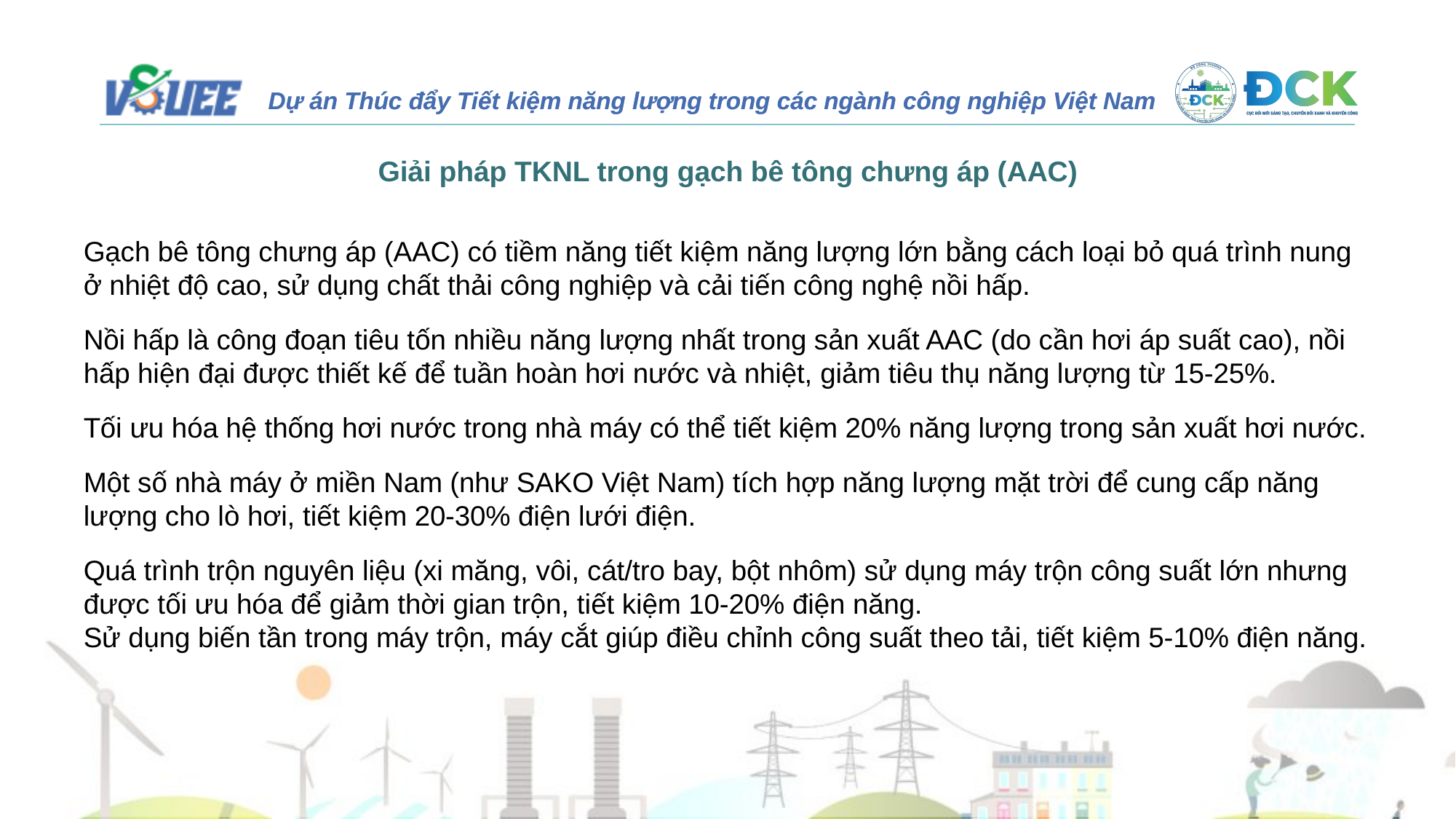

Giải pháp TKNL trong gạch bê tông chưng áp (AAC)
Gạch bê tông chưng áp (AAC) có tiềm năng tiết kiệm năng lượng lớn bằng cách loại bỏ quá trình nung ở nhiệt độ cao, sử dụng chất thải công nghiệp và cải tiến công nghệ nồi hấp.
Nồi hấp là công đoạn tiêu tốn nhiều năng lượng nhất trong sản xuất AAC (do cần hơi áp suất cao), nồi hấp hiện đại được thiết kế để tuần hoàn hơi nước và nhiệt, giảm tiêu thụ năng lượng từ 15-25%.
Tối ưu hóa hệ thống hơi nước trong nhà máy có thể tiết kiệm 20% năng lượng trong sản xuất hơi nước.
Một số nhà máy ở miền Nam (như SAKO Việt Nam) tích hợp năng lượng mặt trời để cung cấp năng lượng cho lò hơi, tiết kiệm 20-30% điện lưới điện.
Quá trình trộn nguyên liệu (xi măng, vôi, cát/tro bay, bột nhôm) sử dụng máy trộn công suất lớn nhưng được tối ưu hóa để giảm thời gian trộn, tiết kiệm 10-20% điện năng.
Sử dụng biến tần trong máy trộn, máy cắt giúp điều chỉnh công suất theo tải, tiết kiệm 5-10% điện năng.